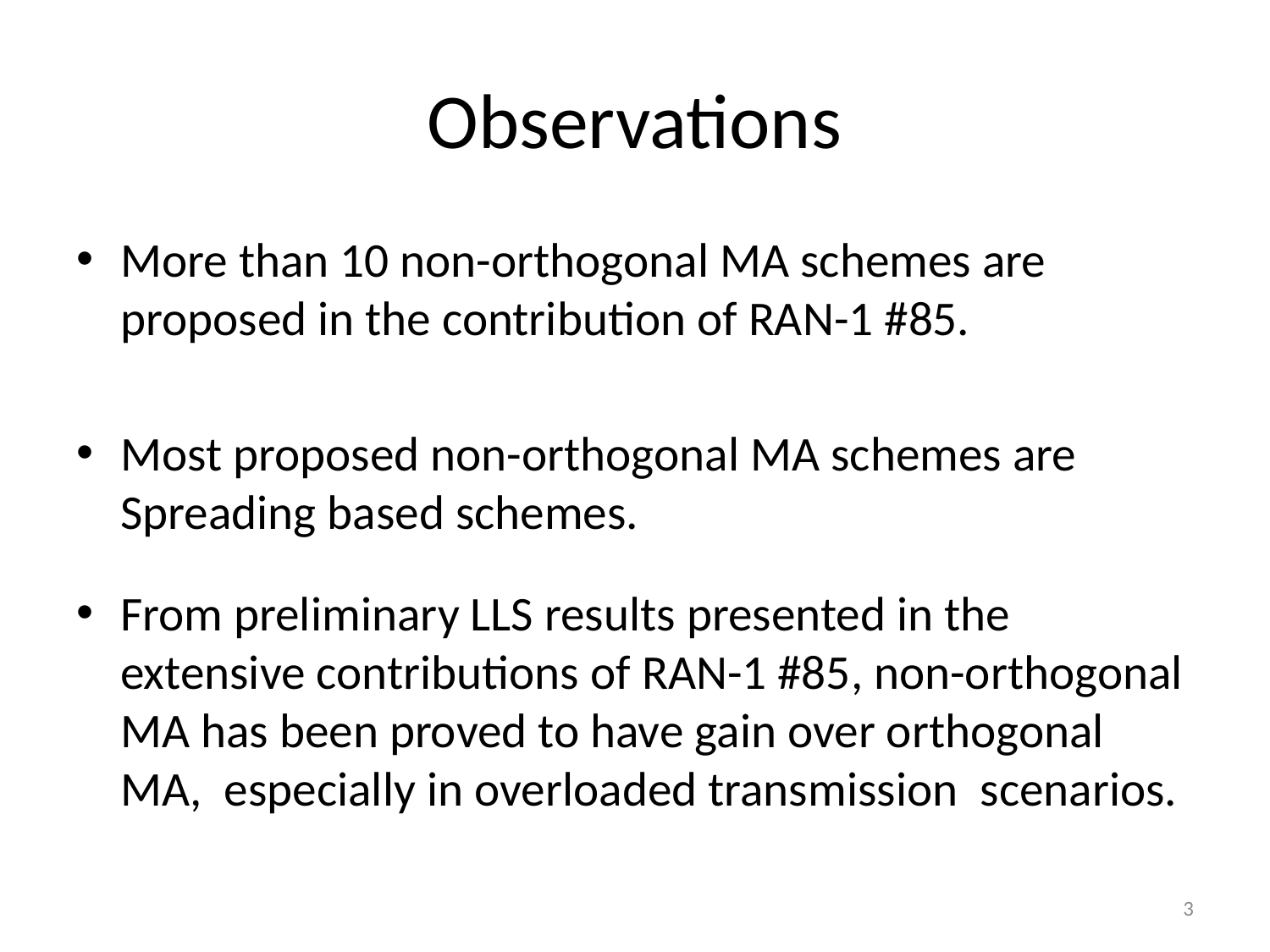

# Observations
More than 10 non-orthogonal MA schemes are proposed in the contribution of RAN-1 #85.

Most proposed non-orthogonal MA schemes are Spreading based schemes.

From preliminary LLS results presented in the extensive contributions of RAN-1 #85, non-orthogonal MA has been proved to have gain over orthogonal MA,  especially in overloaded transmission  scenarios.

3